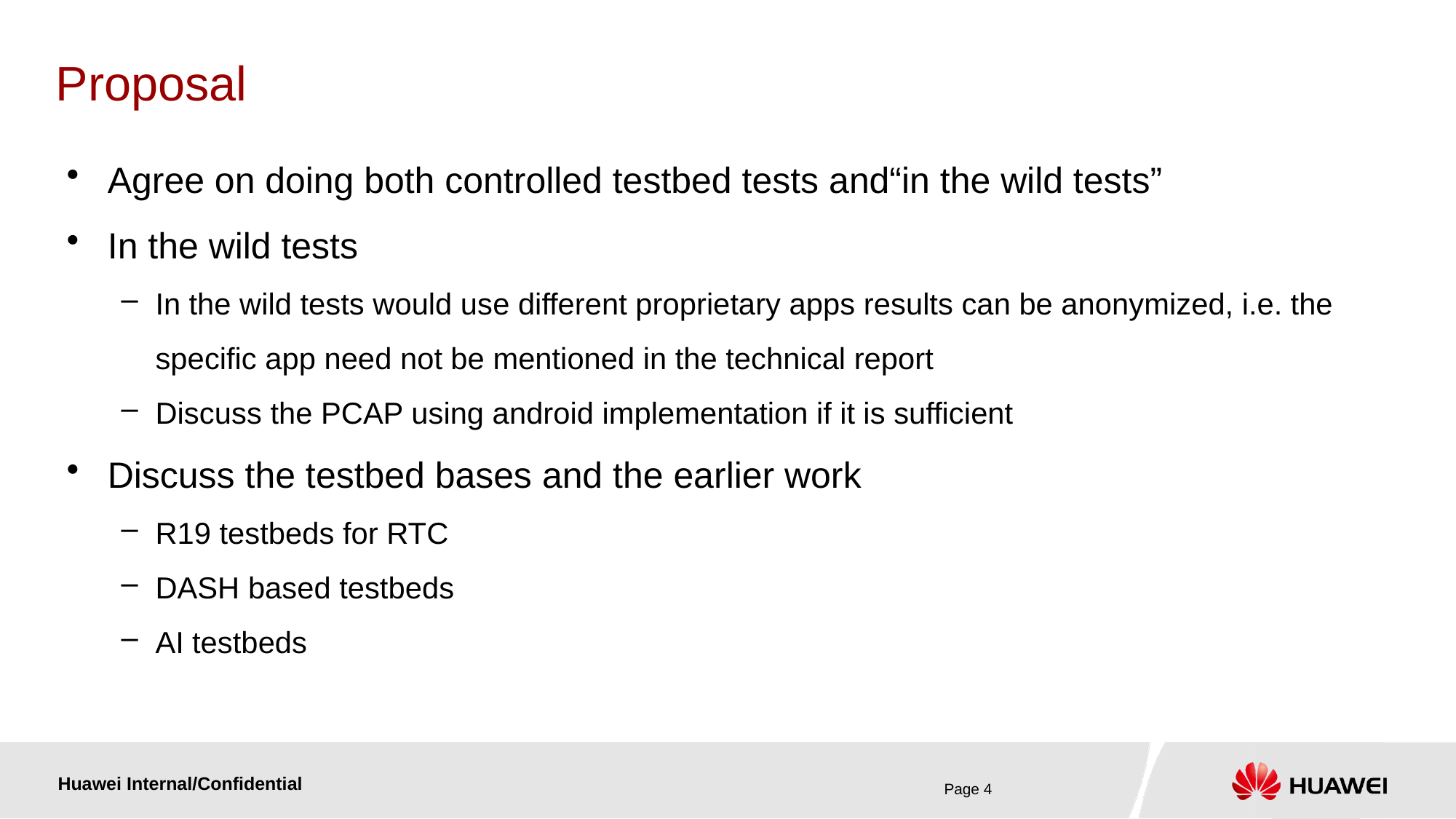

# Proposal
Agree on doing both controlled testbed tests and“in the wild tests”
In the wild tests
In the wild tests would use different proprietary apps results can be anonymized, i.e. the specific app need not be mentioned in the technical report
Discuss the PCAP using android implementation if it is sufficient
Discuss the testbed bases and the earlier work
R19 testbeds for RTC
DASH based testbeds
AI testbeds